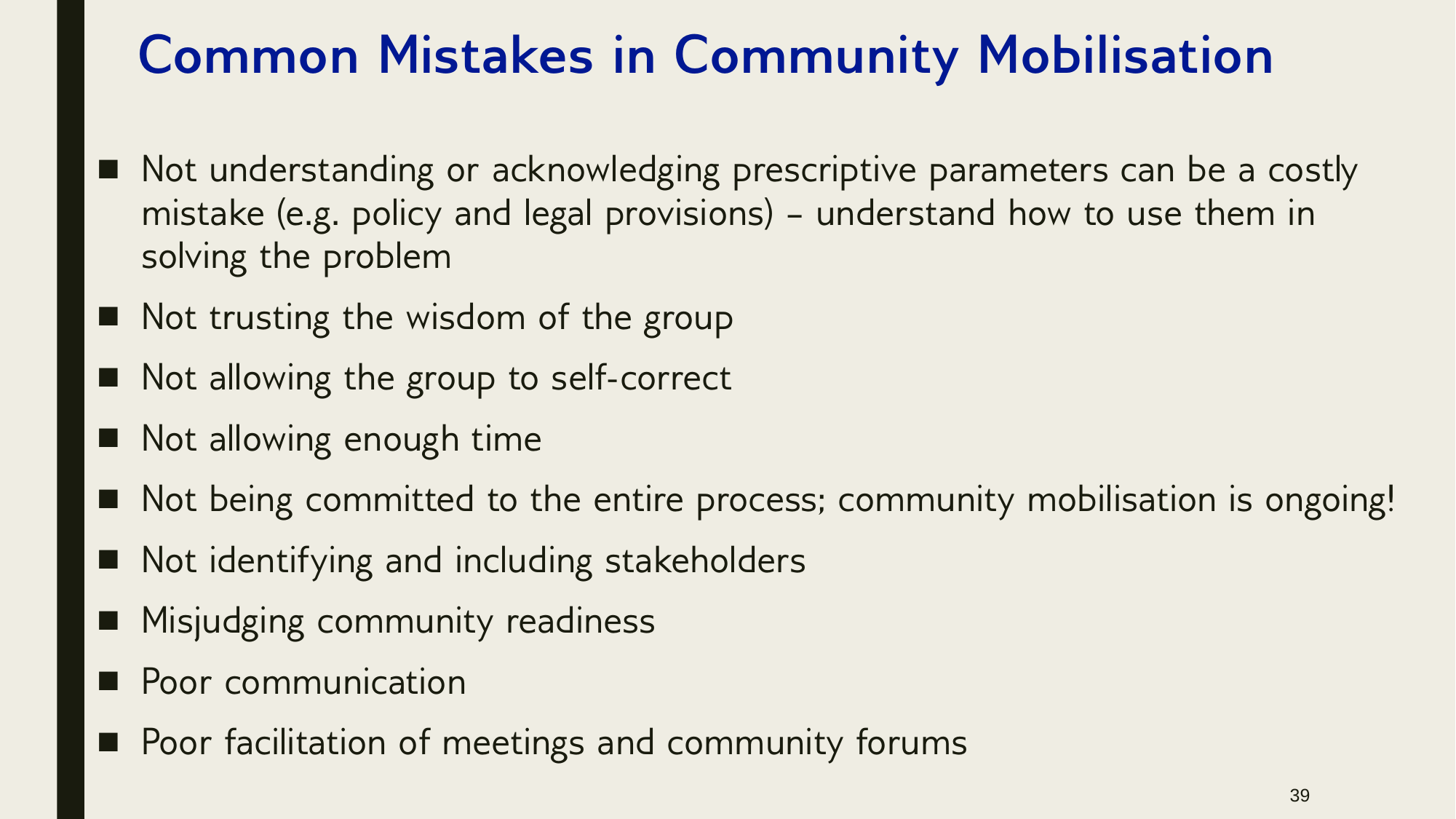

# Common Mistakes in Community Mobilisation
Not understanding or acknowledging prescriptive parameters can be a costly mistake (e.g. policy and legal provisions) – understand how to use them in solving the problem
Not trusting the wisdom of the group
Not allowing the group to self-correct
Not allowing enough time
Not being committed to the entire process; community mobilisation is ongoing!
Not identifying and including stakeholders
Misjudging community readiness
Poor communication
Poor facilitation of meetings and community forums

39